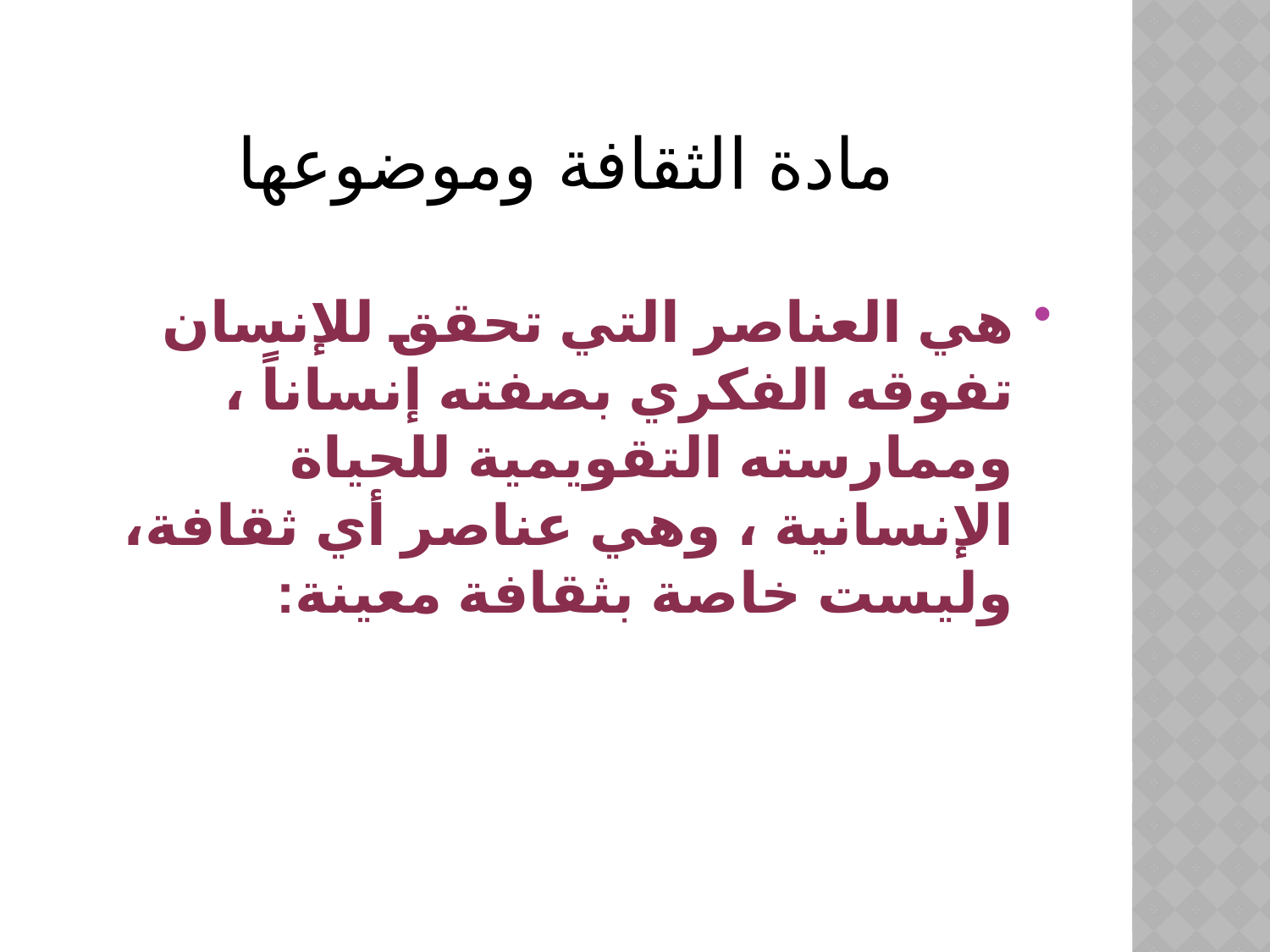

# مادة الثقافة وموضوعها
هي العناصر التي تحقق للإنسان تفوقه الفكري بصفته إنساناً ، وممارسته التقويمية للحياة الإنسانية ، وهي عناصر أي ثقافة،
وليست خاصة بثقافة معينة: